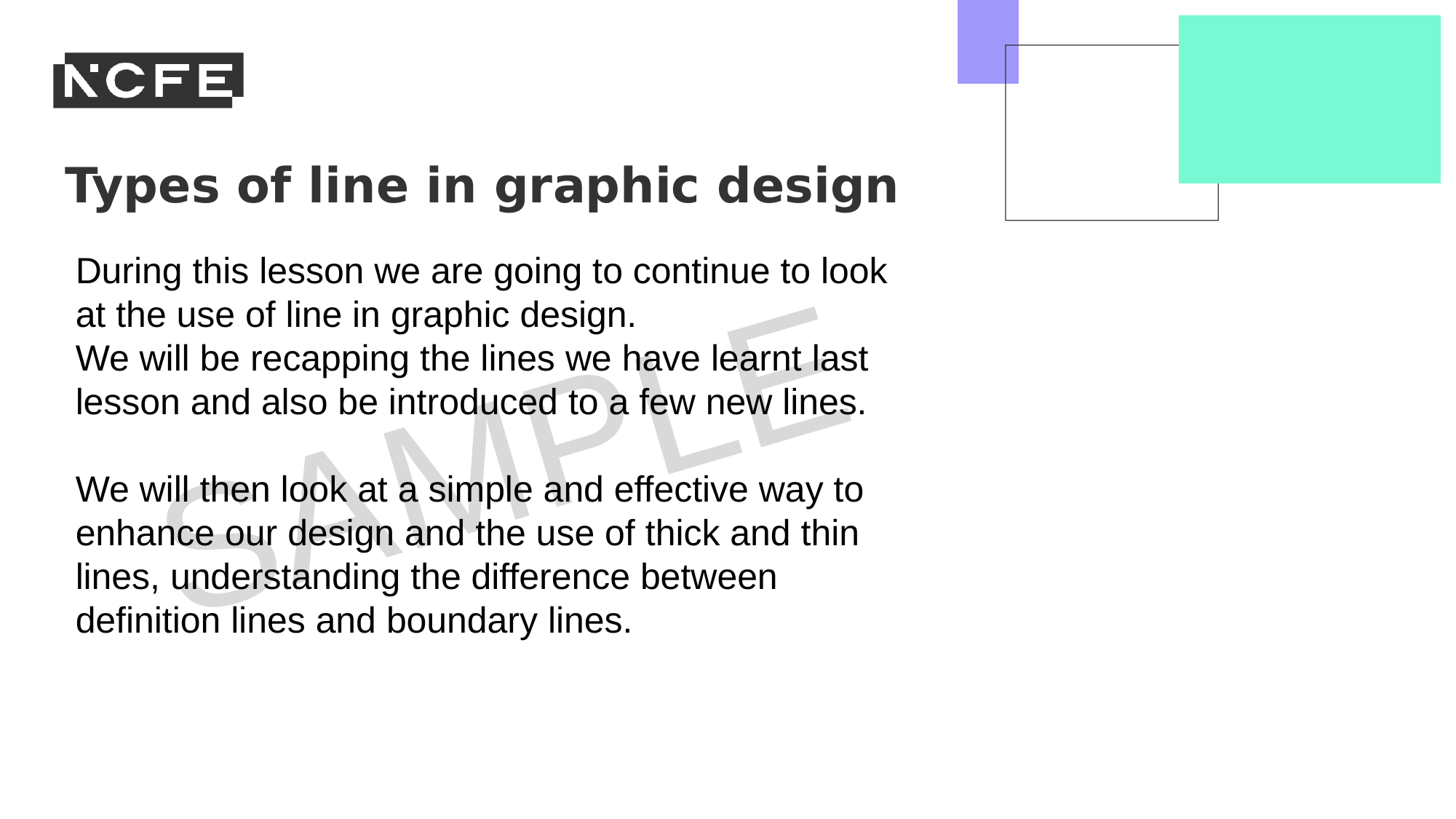

Types of line in graphic design
During this lesson we are going to continue to look at the use of line in graphic design.
We will be recapping the lines we have learnt last lesson and also be introduced to a few new lines.

We will then look at a simple and effective way to enhance our design and the use of thick and thin lines, understanding the difference between definition lines and boundary lines.